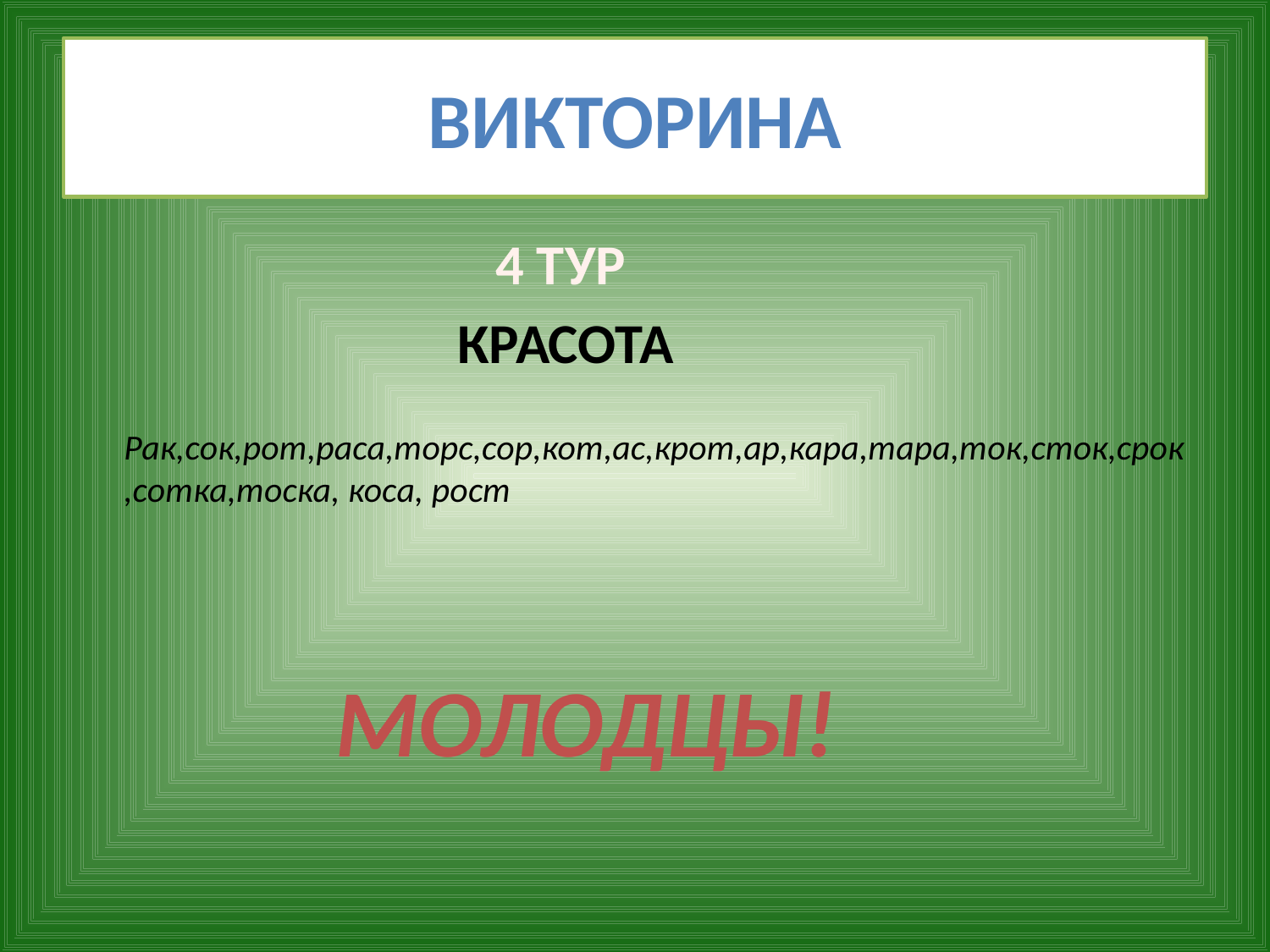

# ВИКТОРИНА
                                 4 ТУР
                              КРАСОТА
   Рак,сок,рот,раса,торс,сор,кот,ас,крот,ар,кара,тара,ток,сток,срок,сотка,тоска, коса, рост

            МОЛОДЦЫ!